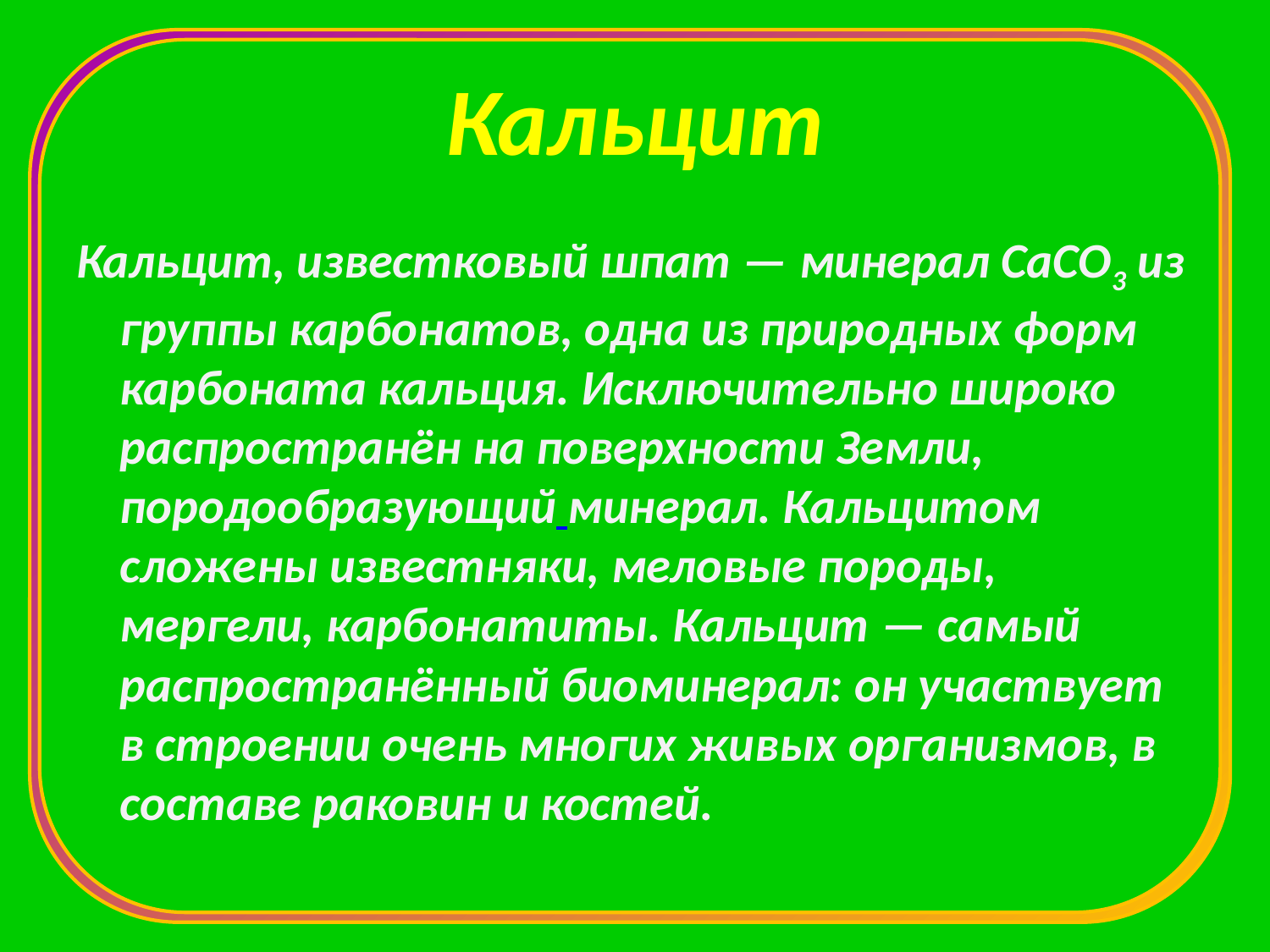

# Кальцит
Кальцит, известковый шпат — минерал CaCO3 из группы карбонатов, одна из природных форм карбоната кальция. Исключительно широко распространён на поверхности Земли, породообразующий минерал. Кальцитом сложены известняки, меловые породы, мергели, карбонатиты. Кальцит — самый распространённый биоминерал: он участвует в строении очень многих живых организмов, в составе раковин и костей.